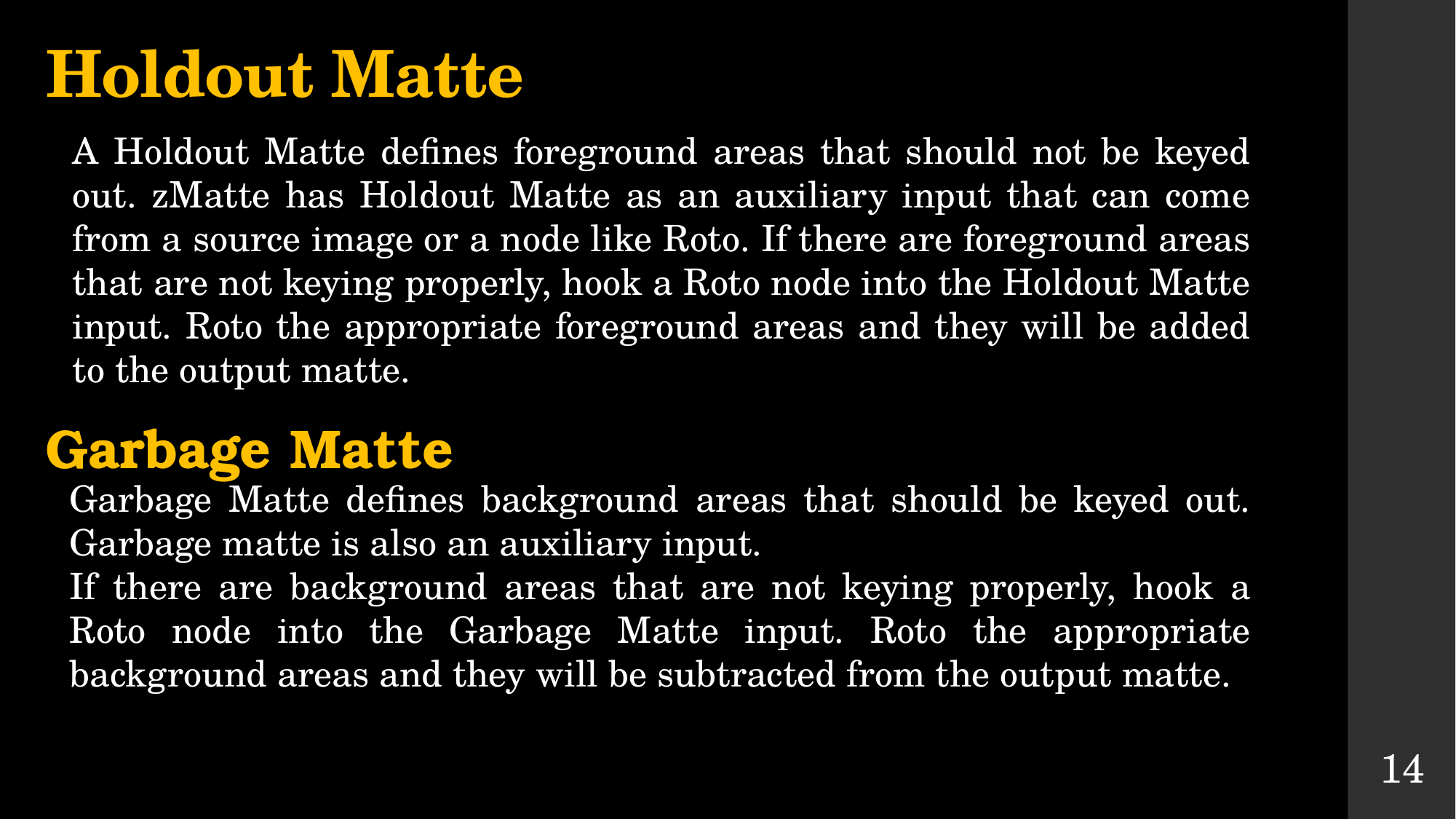

# Holdout Matte
A Holdout Matte defines foreground areas that should not be keyed out. zMatte has Holdout Matte as an auxiliary input that can come from a source image or a node like Roto. If there are foreground areas that are not keying properly, hook a Roto node into the Holdout Matte input. Roto the appropriate foreground areas and they will be added to the output matte.
Garbage Matte
Garbage Matte defines background areas that should be keyed out. Garbage matte is also an auxiliary input.
If there are background areas that are not keying properly, hook a Roto node into the Garbage Matte input. Roto the appropriate background areas and they will be subtracted from the output matte.
14